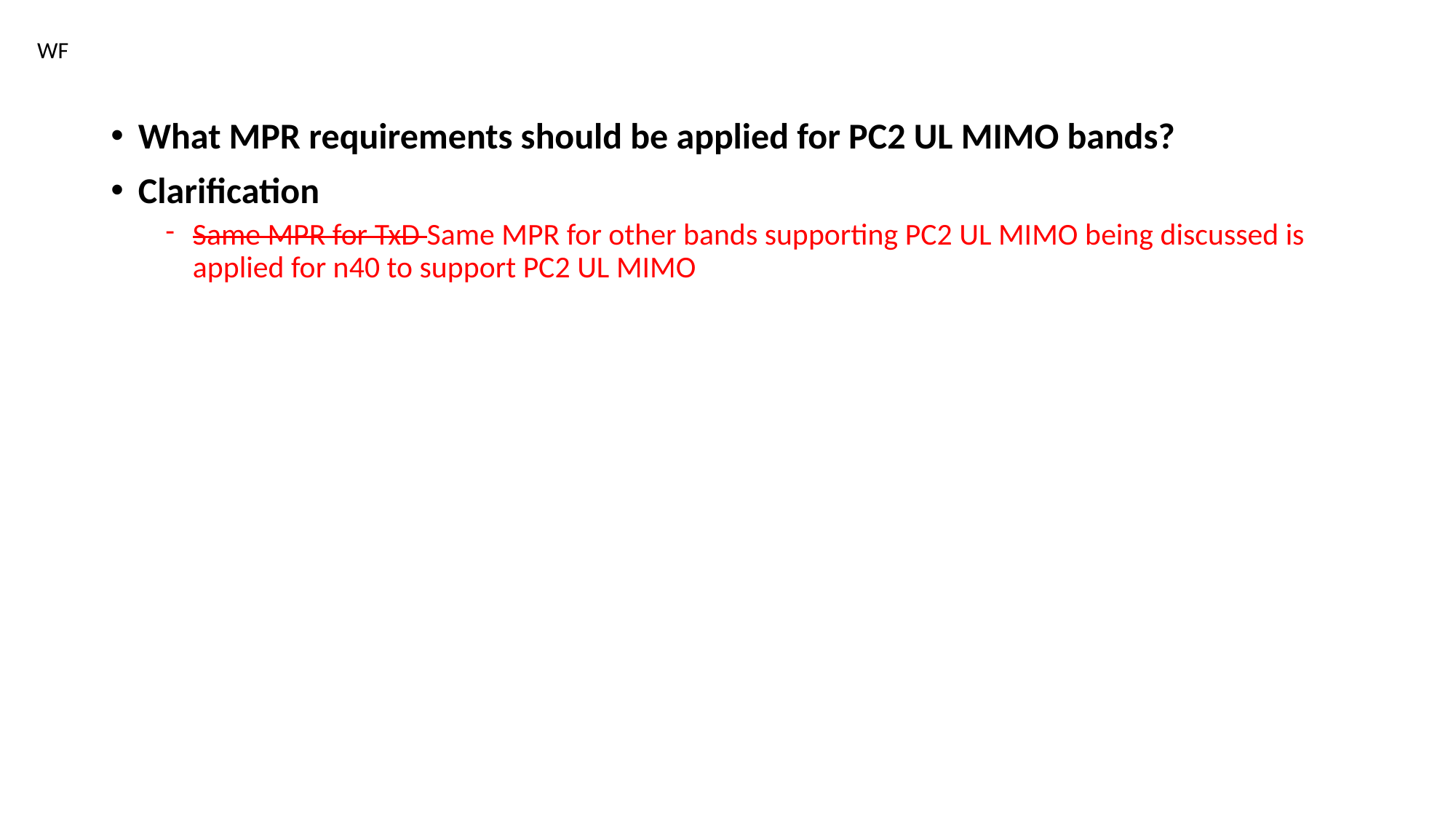

# WF
What MPR requirements should be applied for PC2 UL MIMO bands?
Clarification
Same MPR for TxD Same MPR for other bands supporting PC2 UL MIMO being discussed is applied for n40 to support PC2 UL MIMO